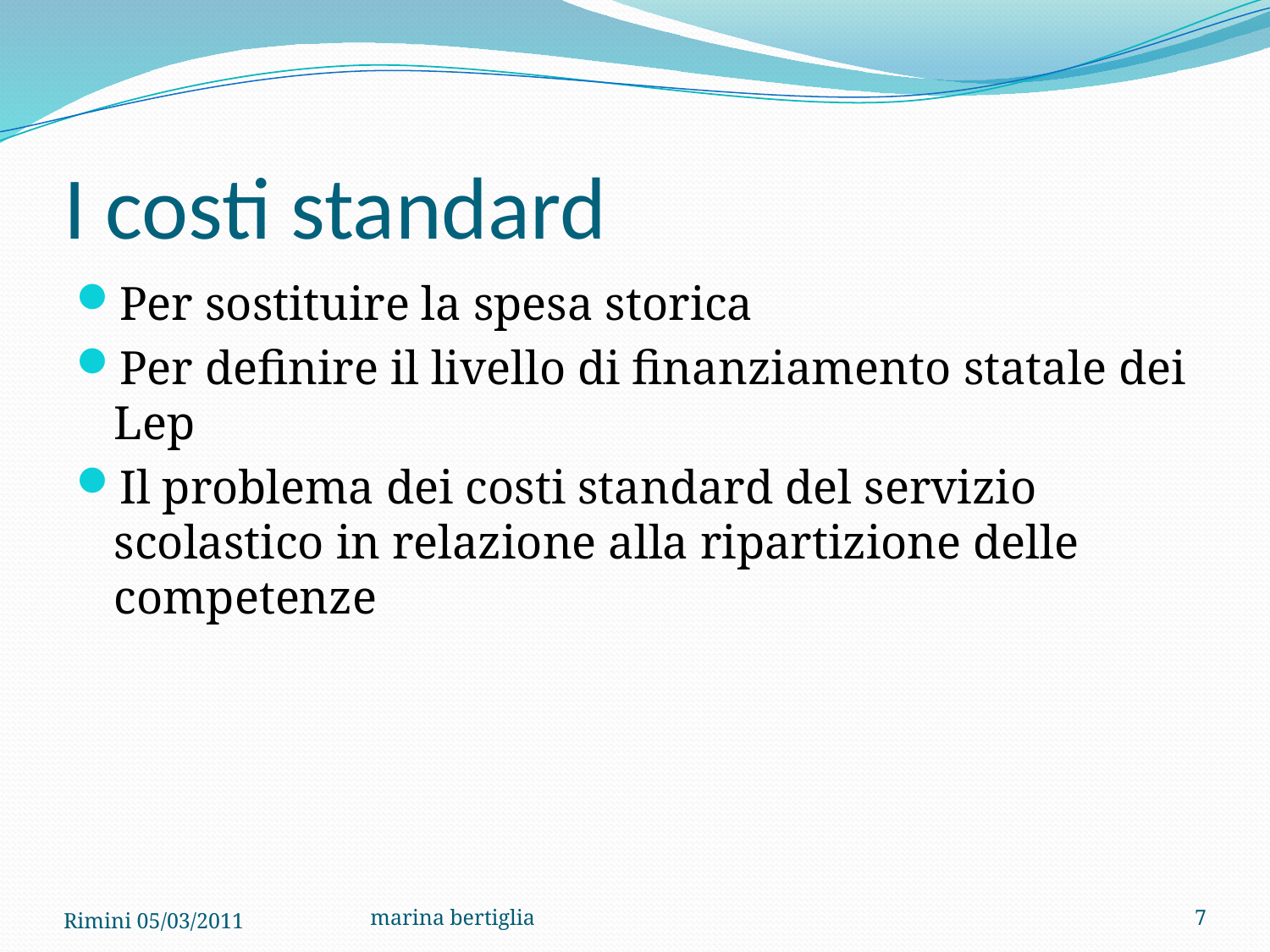

# I costi standard
Per sostituire la spesa storica
Per definire il livello di finanziamento statale dei Lep
Il problema dei costi standard del servizio scolastico in relazione alla ripartizione delle competenze
Rimini 05/03/2011
marina bertiglia
7